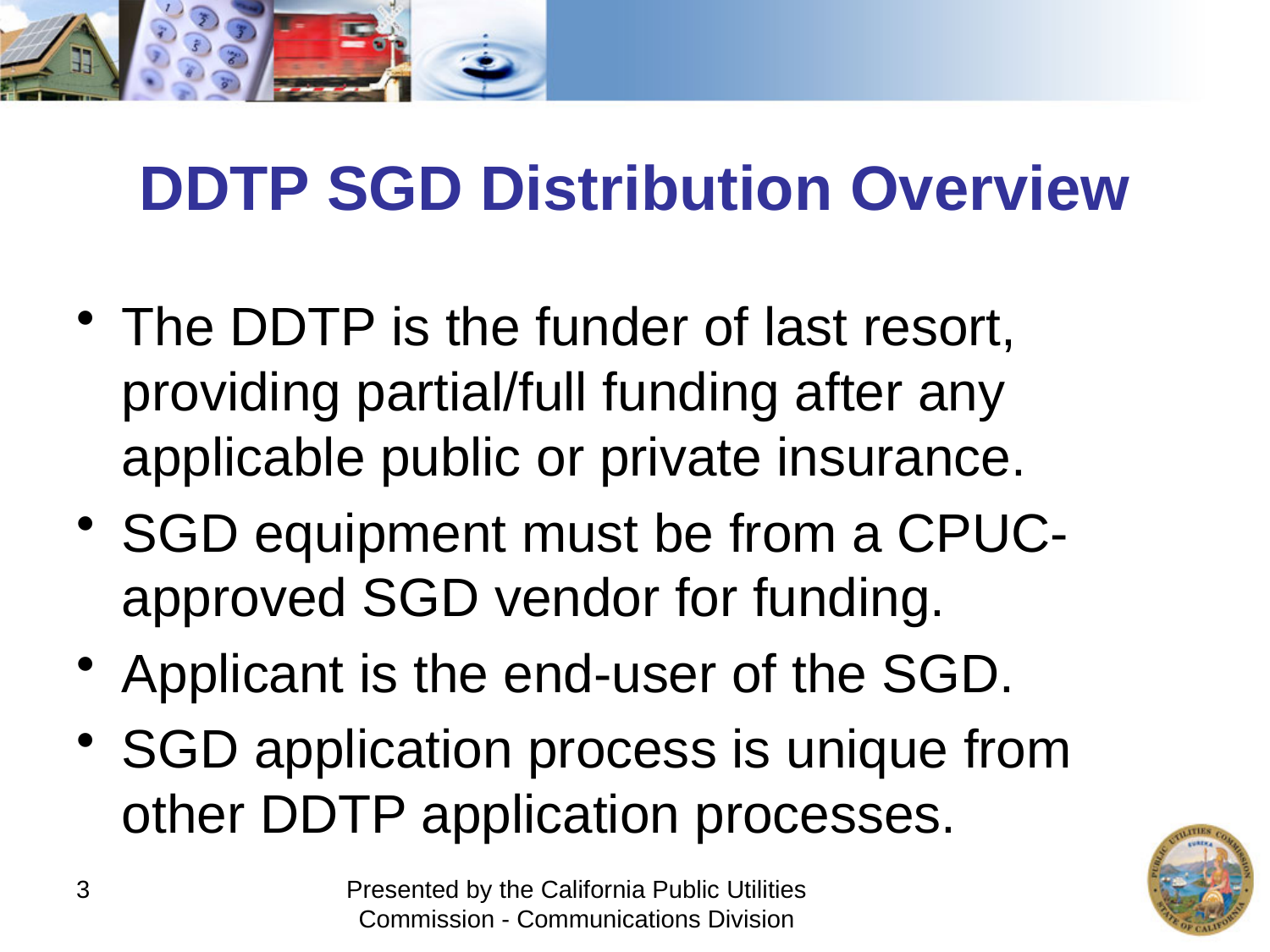

# DDTP SGD Distribution Overview
The DDTP is the funder of last resort, providing partial/full funding after any applicable public or private insurance.
SGD equipment must be from a CPUC-approved SGD vendor for funding.
Applicant is the end-user of the SGD.
SGD application process is unique from other DDTP application processes.

3
Presented by the California Public Utilities Commission - Communications Division